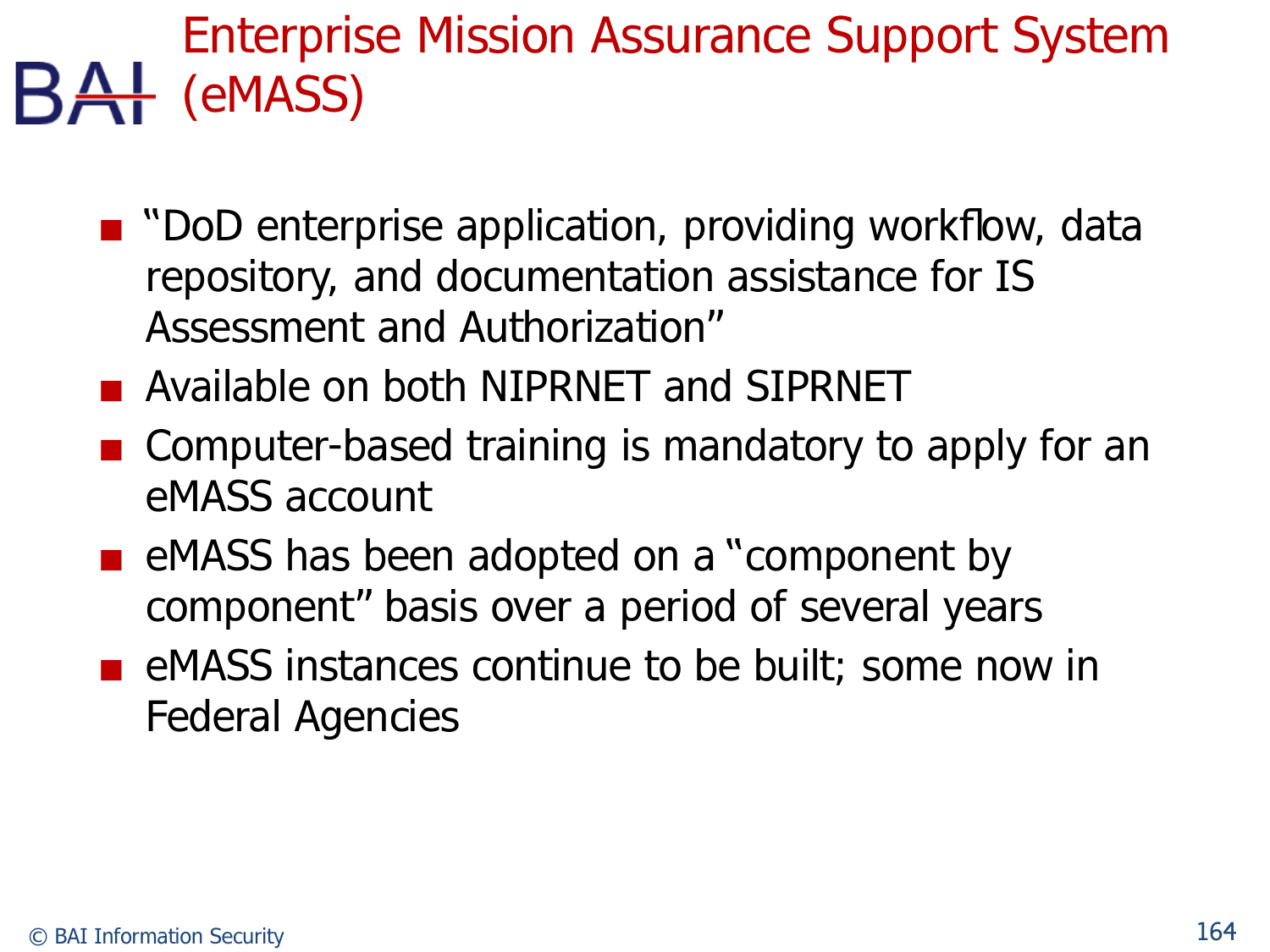

# Enterprise Mission Assurance Support System (eMASS)
“DoD enterprise application, providing workflow, data repository, and documentation assistance for IS Assessment and Authorization”
Available on both NIPRNET and SIPRNET
Computer-based training is mandatory to apply for an eMASS account
eMASS has been adopted on a “component by component” basis over a period of several years
eMASS instances continue to be built; some now in Federal Agencies